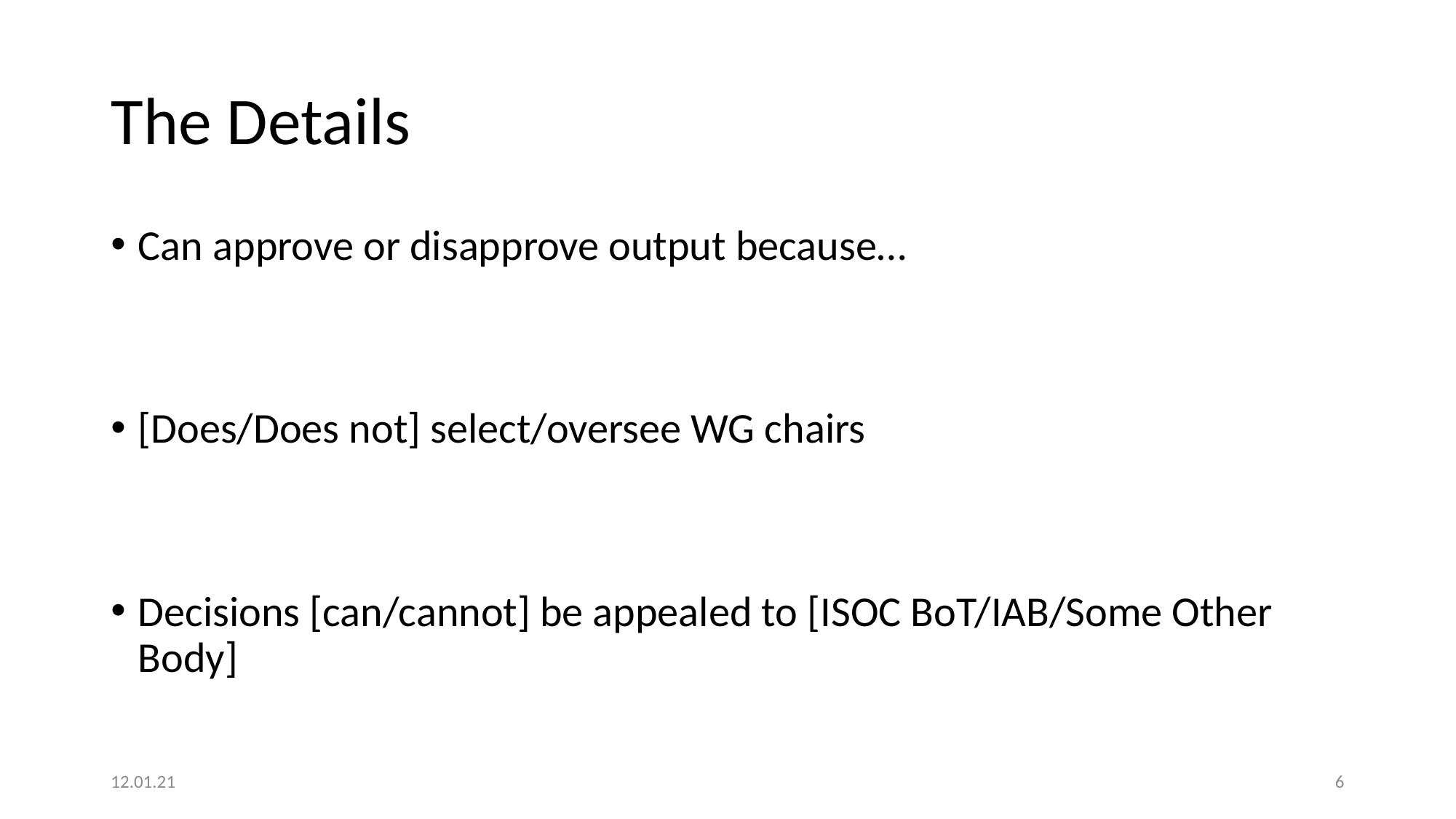

# The Details
Can approve or disapprove output because…

[Does/Does not] select/oversee WG chairs

Decisions [can/cannot] be appealed to [ISOC BoT/IAB/Some Other Body]

12.01.21
6